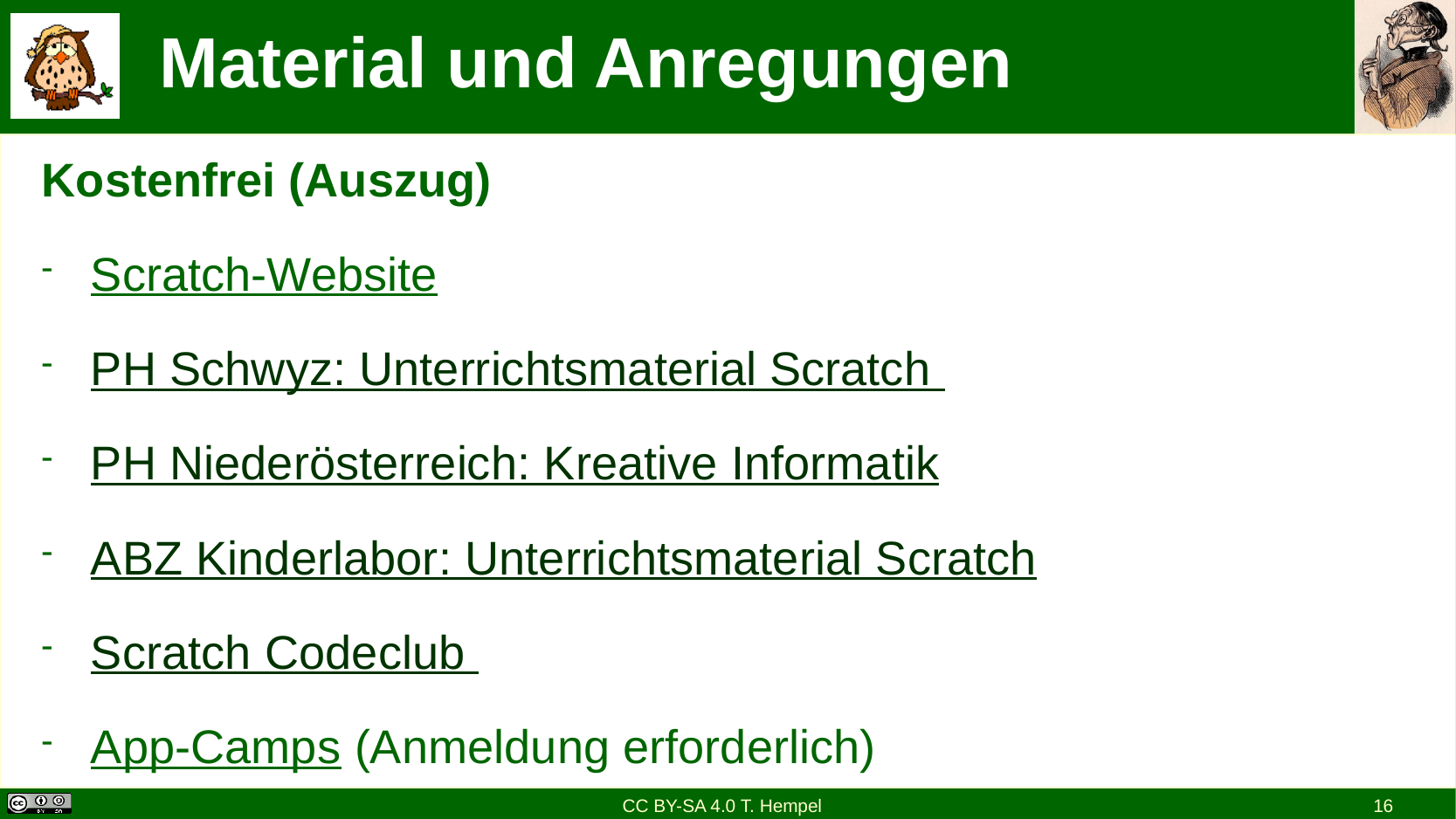

# Material und Anregungen
Kostenfrei (Auszug)
Scratch-Website
PH Schwyz: Unterrichtsmaterial Scratch
PH Niederösterreich: Kreative Informatik
ABZ Kinderlabor: Unterrichtsmaterial Scratch
Scratch Codeclub
App-Camps (Anmeldung erforderlich)
CC BY-SA 4.0 T. Hempel
16